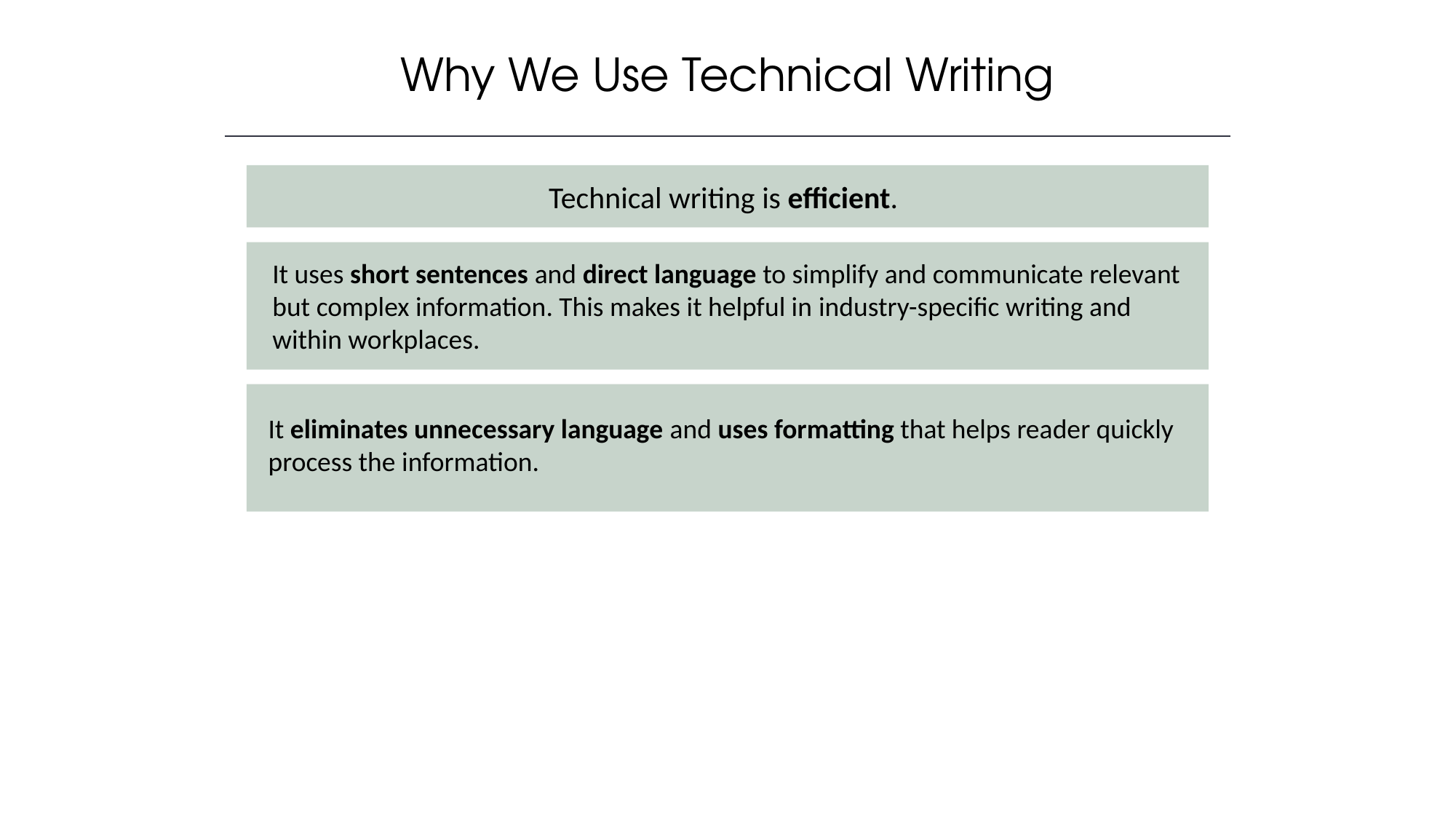

Why We Use Technical Writing

Technical writing is efficient.

It uses short sentences and direct language to simplify and communicate relevant but complex information. This makes it helpful in industry-specific writing and within workplaces.

It eliminates unnecessary language and uses formatting that helps reader quickly process the information.